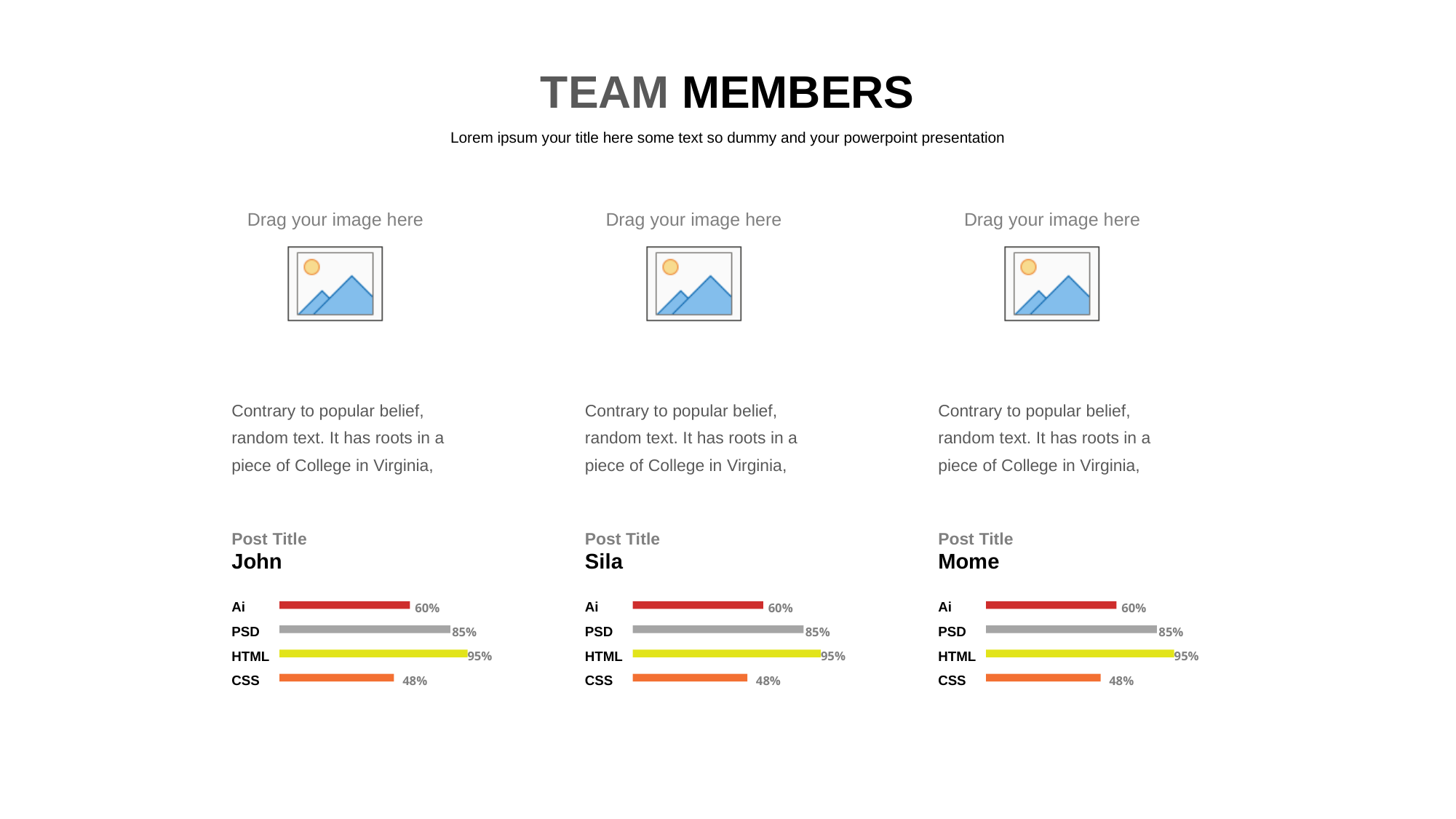

TEAM MEMBERS
Lorem ipsum your title here some text so dummy and your powerpoint presentation

Contrary to popular belief, random text. It has roots in a piece of College in Virginia,
Post Title
John
Ai
PSD
HTML
CSS
    60%
                85%
                     95%
48%

Contrary to popular belief, random text. It has roots in a piece of College in Virginia,
Post Title
Sila
Ai
PSD
HTML
CSS
    60%
                85%
                     95%
48%

Contrary to popular belief, random text. It has roots in a piece of College in Virginia,
Post Title
Mome
Ai
PSD
HTML
CSS
    60%
                85%
                     95%
48%